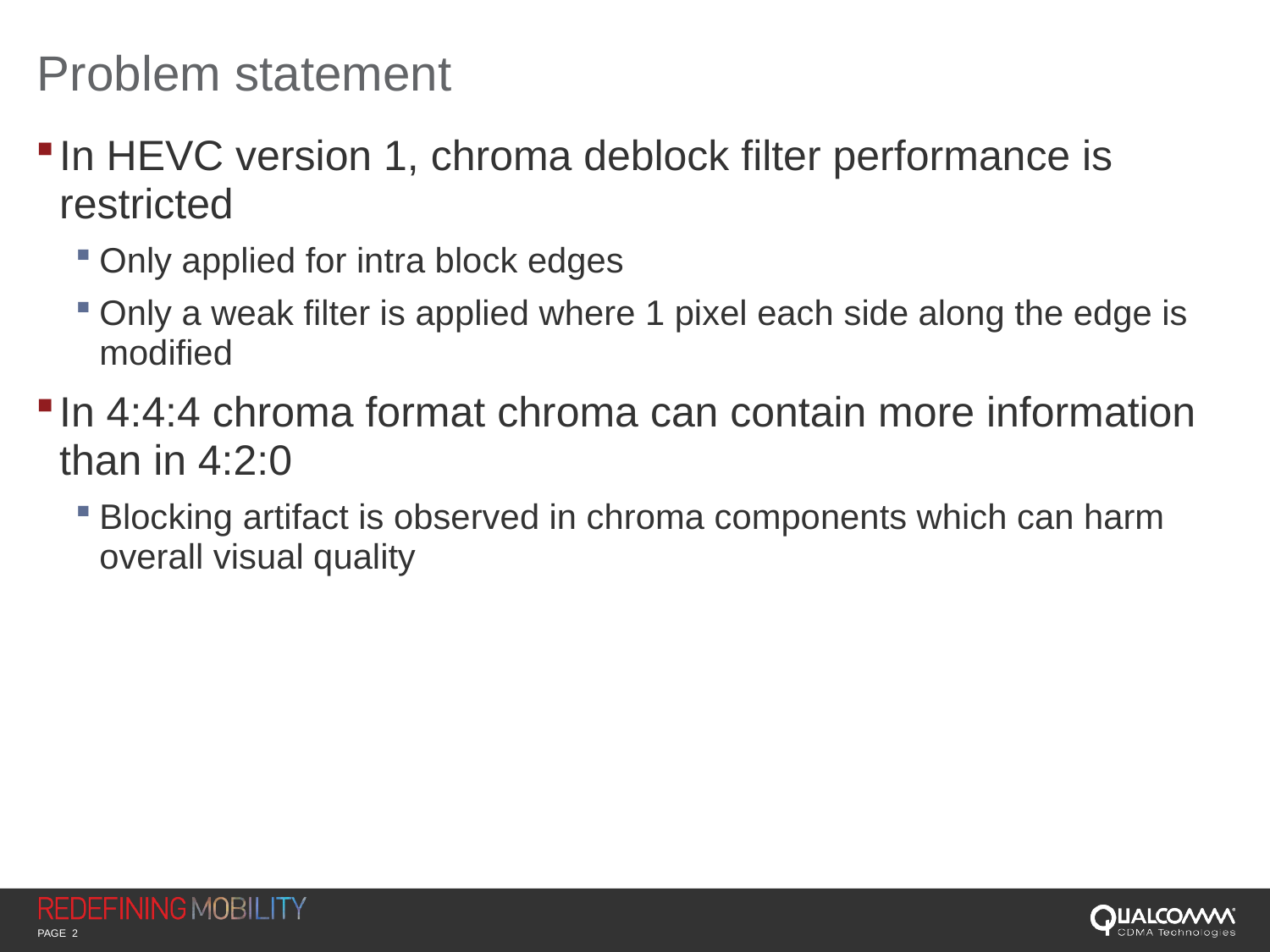

# Problem statement
In HEVC version 1, chroma deblock filter performance is restricted
Only applied for intra block edges
Only a weak filter is applied where 1 pixel each side along the edge is modified
In 4:4:4 chroma format chroma can contain more information than in 4:2:0
Blocking artifact is observed in chroma components which can harm overall visual quality